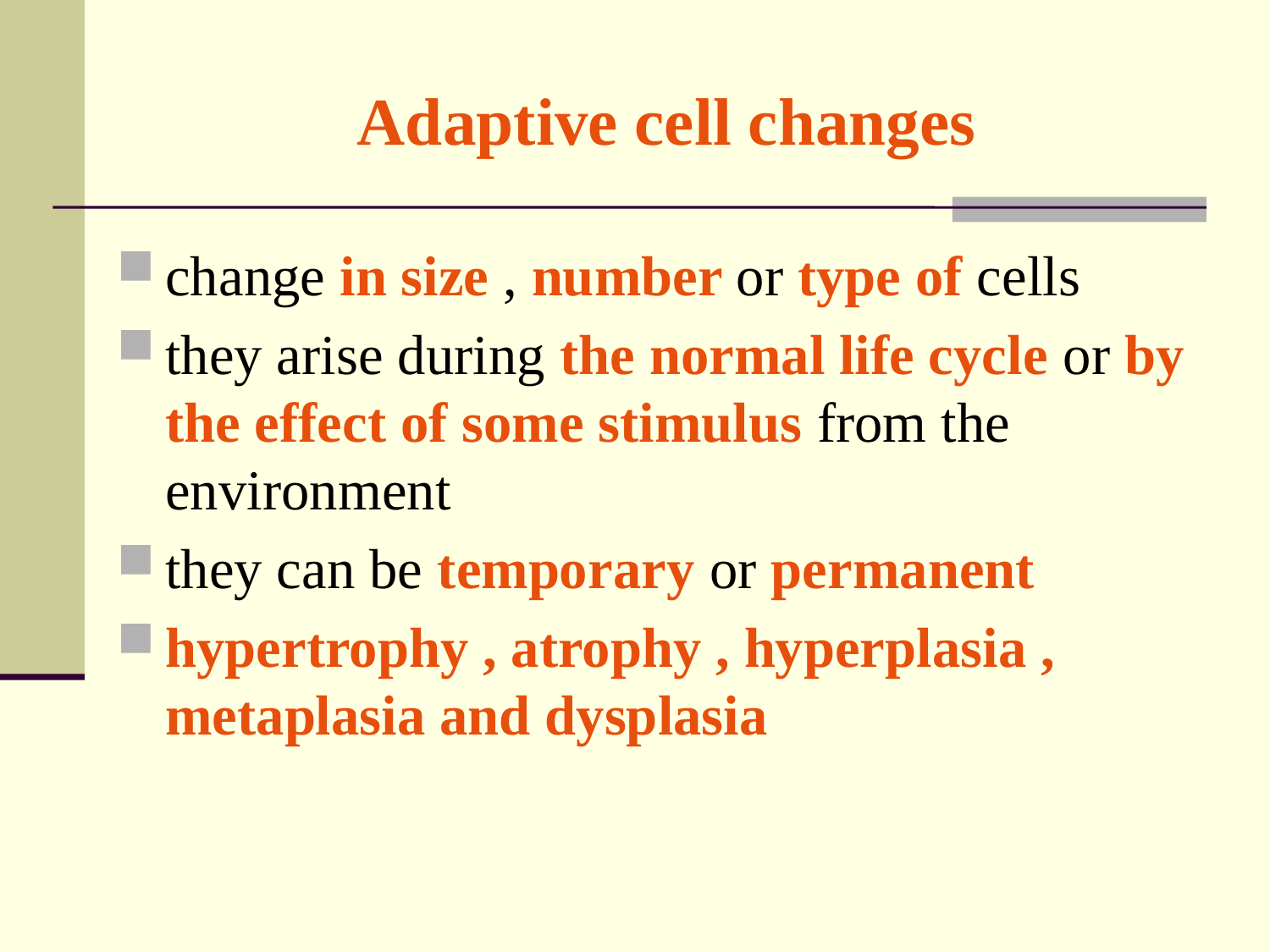

# Adaptive cell changes
change in size , number or type of cells
they arise during the normal life cycle or by the effect of some stimulus from the environment
they can be temporary or permanent
hypertrophy , atrophy , hyperplasia , metaplasia and dysplasia